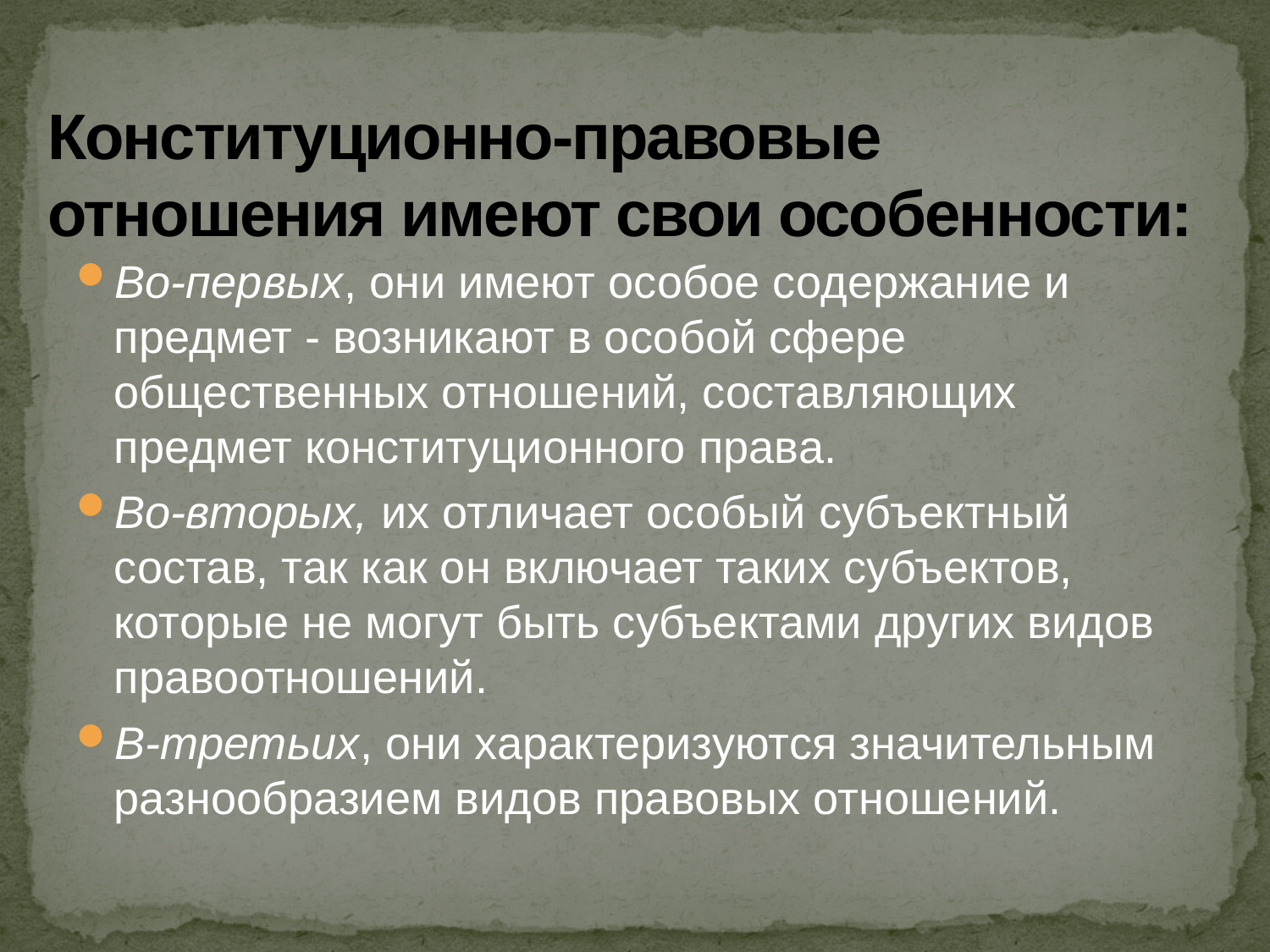

# Конституционно-правовые отношения имеют свои особенности:
Во-первых, они имеют особое содержание и предмет - возникают в особой сфере общественных отношений, составляющих предмет конститу­ционного права.
Во-вторых, их отличает особый субъектный состав, так как он включает таких субъектов, которые не могут быть субъектами других видов правоотношений.
В-третьих, они характеризуются значительным разнообразием видов правовых отношений.